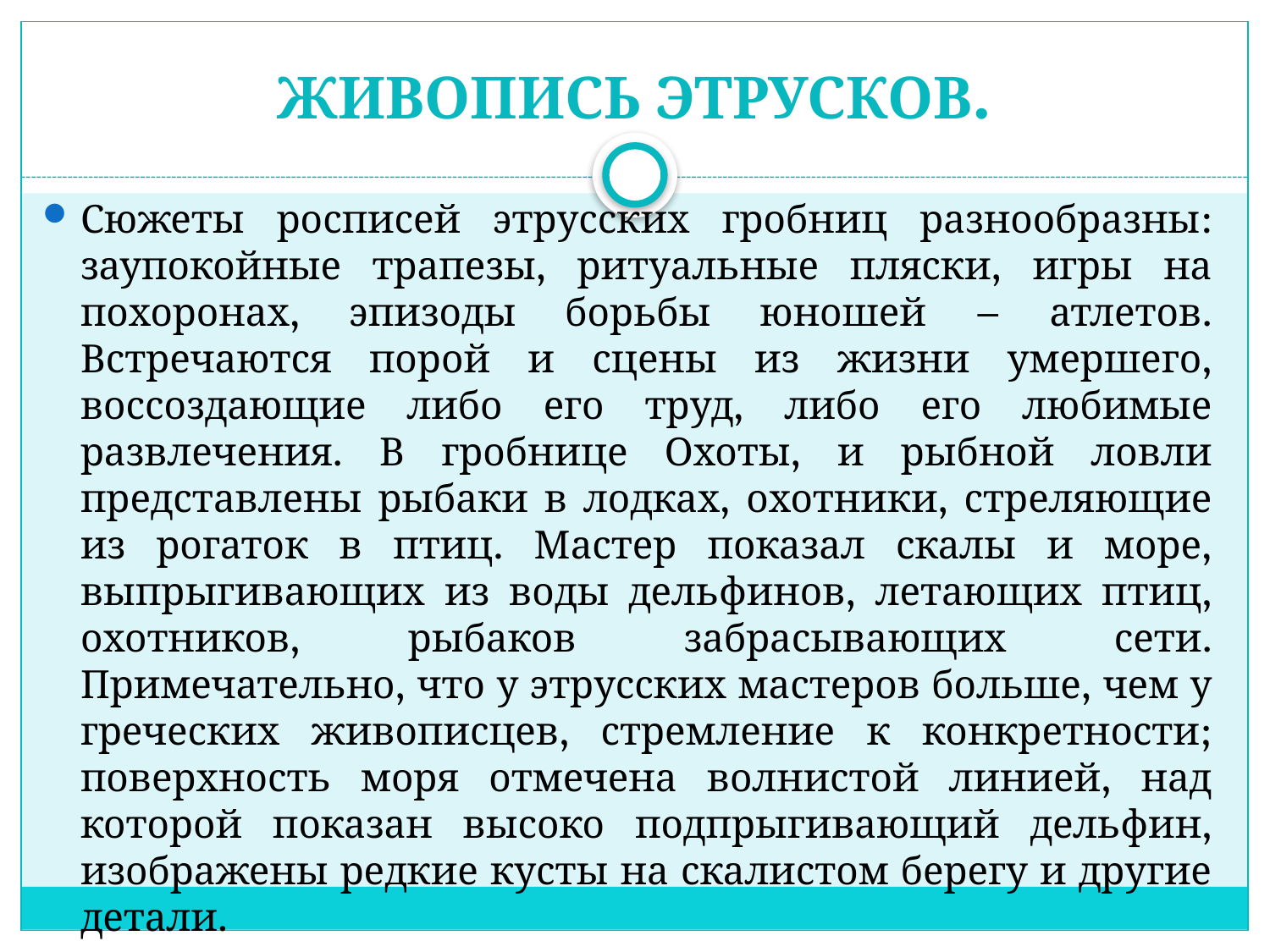

# ЖИВОПИСЬ ЭТРУСКОВ.
Сюжеты росписей этрусских гробниц разнообразны: заупокойные трапезы, ритуальные пляски, игры на похоронах, эпизоды борьбы юношей – атлетов. Встречаются порой и сцены из жизни умершего, воссоздающие либо его труд, либо его любимые развлечения. В гробнице Охоты, и рыбной ловли представлены рыбаки в лодках, охотники, стреляющие из рогаток в птиц. Мастер показал скалы и море, выпрыгивающих из воды дельфинов, летающих птиц, охотников, рыбаков забрасывающих сети. Примечательно, что у этрусских мастеров больше, чем у греческих живописцев, стремление к конкретности; поверхность моря отмечена волнистой линией, над которой показан высоко подпрыгивающий дельфин, изображены редкие кусты на скалистом берегу и другие детали.